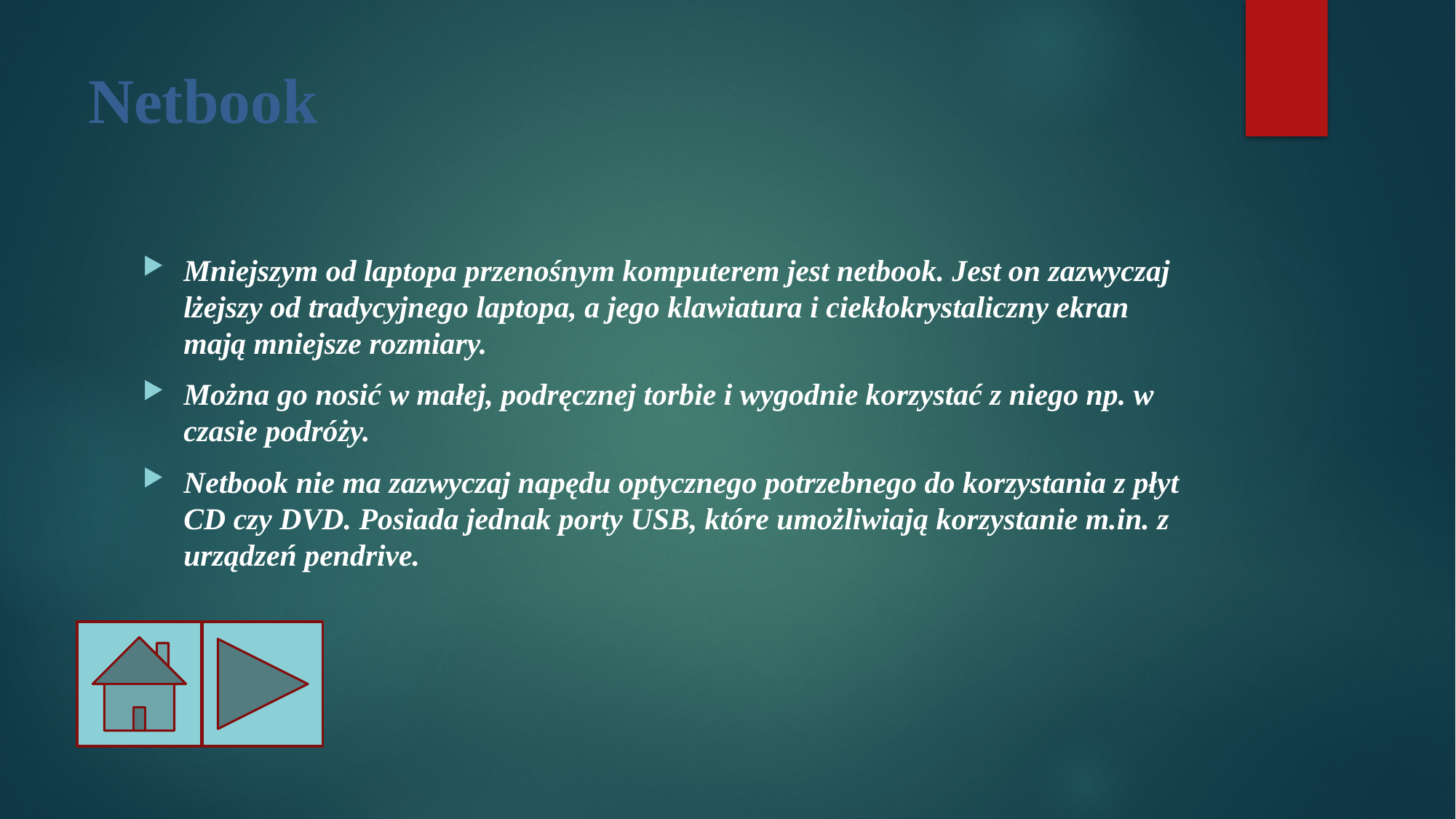

# Netbook
Mniejszym od laptopa przenośnym komputerem jest netbook. Jest on zazwyczaj lżejszy od tradycyjnego laptopa, a jego klawiatura i ciekłokrystaliczny ekran mają mniejsze rozmiary.
Można go nosić w małej, podręcznej torbie i wygodnie korzystać z niego np. w czasie podróży.
Netbook nie ma zazwyczaj napędu optycznego potrzebnego do korzystania z płyt CD czy DVD. Posiada jednak porty USB, które umożliwiają korzystanie m.in. z urządzeń pendrive.